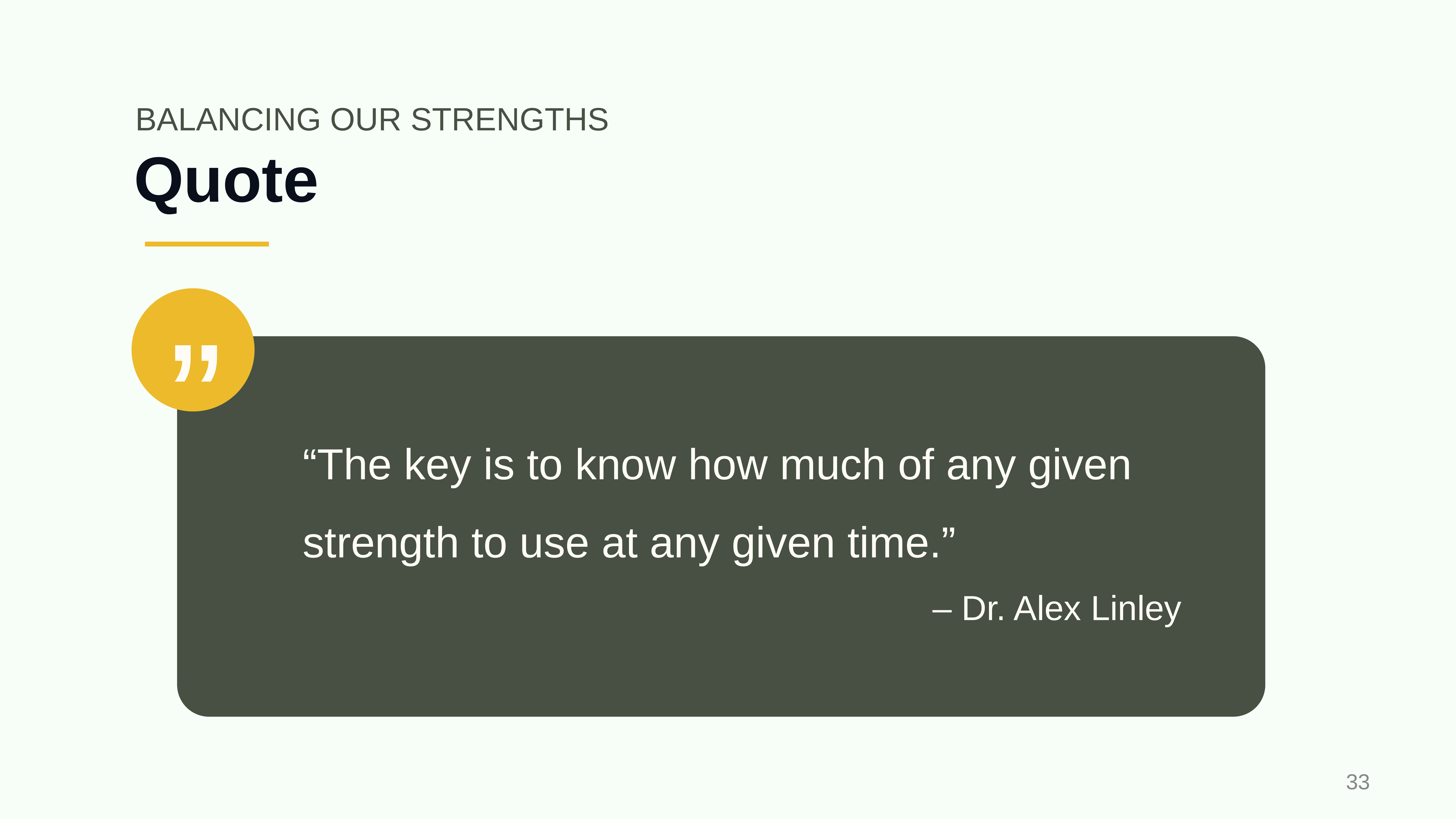

BALANCING OUR STRENGTHS
# Quote

”

“The key is to know how much of any given strength to use at any given time.”
– Dr. Alex Linley
33